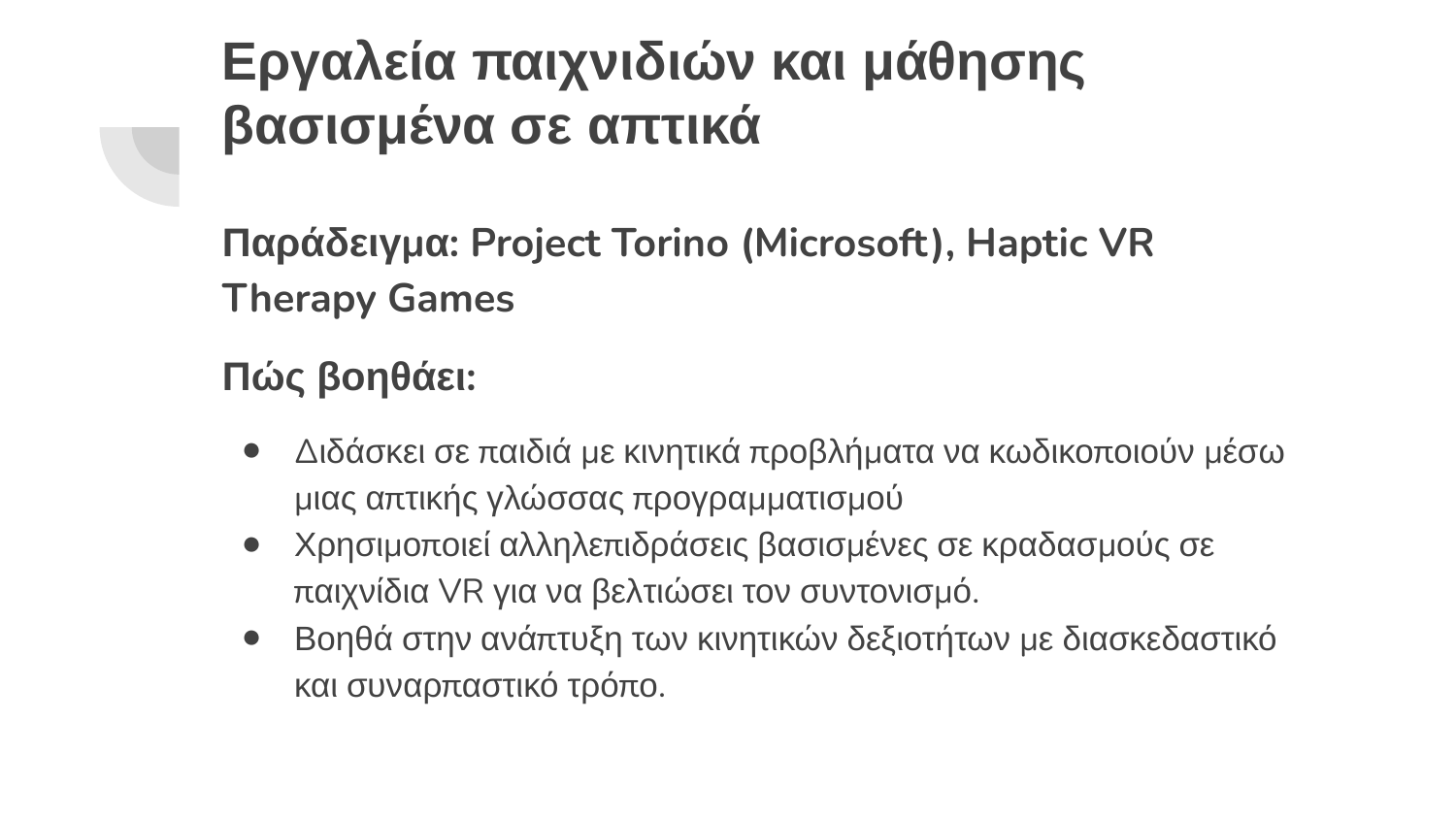

# Εργαλεία παιχνιδιών και μάθησης βασισμένα σε απτικά
Παράδειγμα: Project Torino (Microsoft), Haptic VR Therapy Games
Πώς βοηθάει:
Διδάσκει σε παιδιά με κινητικά προβλήματα να κωδικοποιούν μέσω μιας απτικής γλώσσας προγραμματισμού
Χρησιμοποιεί αλληλεπιδράσεις βασισμένες σε κραδασμούς σε παιχνίδια VR για να βελτιώσει τον συντονισμό.
Βοηθά στην ανάπτυξη των κινητικών δεξιοτήτων με διασκεδαστικό και συναρπαστικό τρόπο.